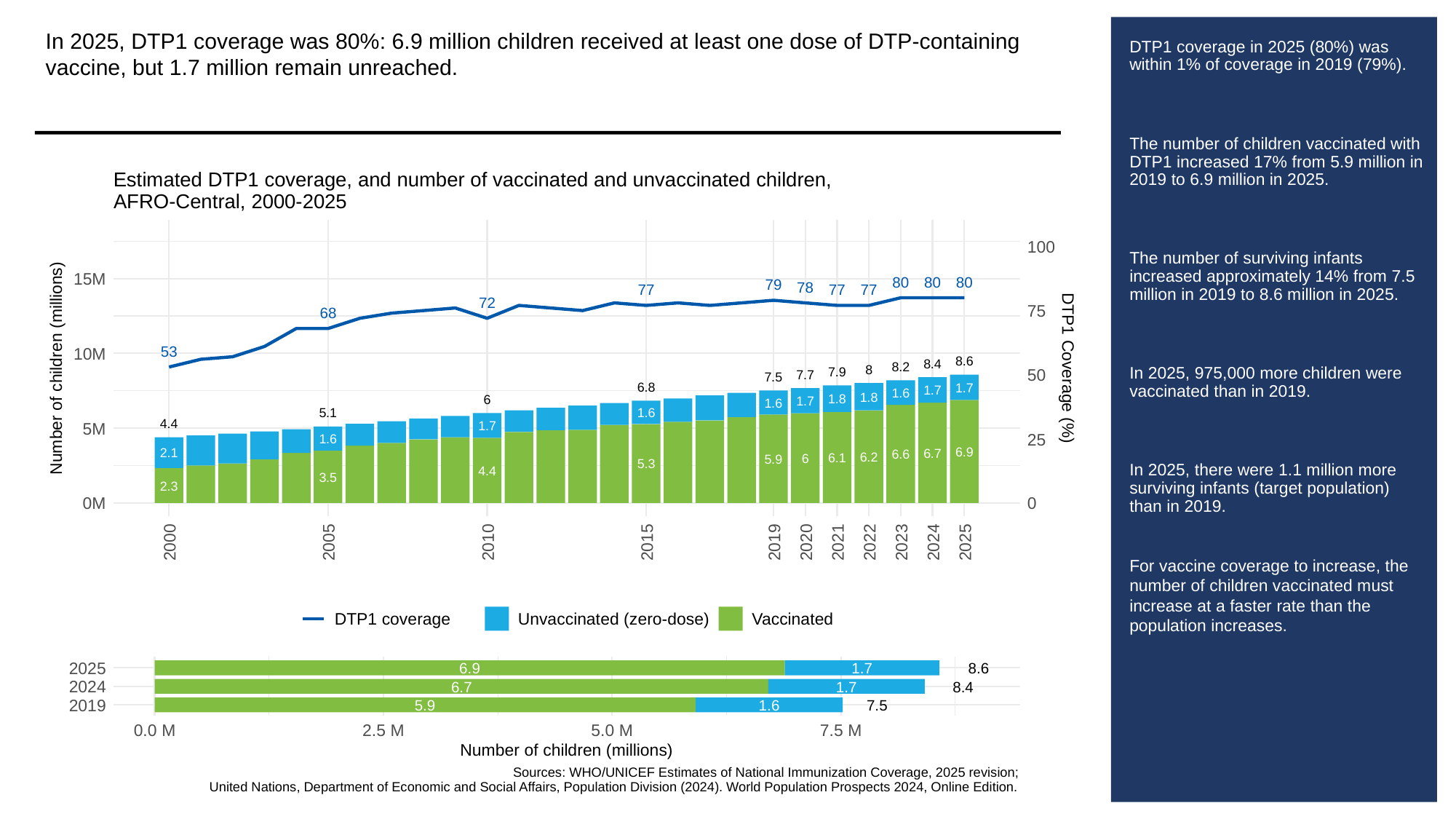

In 2025, DTP1 coverage was 80%: 6.9 million children received at least one dose of DTP-containing vaccine, but 1.7 million remain unreached.
# DTP1 coverage in 2025 (80%) was within 1% of coverage in 2019 (79%).

The number of children vaccinated with DTP1 increased 17% from 5.9 million in 2019 to 6.9 million in 2025.

The number of surviving infants increased approximately 14% from 7.5 million in 2019 to 8.6 million in 2025.

In 2025, 975,000 more children were vaccinated than in 2019.

In 2025, there were 1.1 million more surviving infants (target population) than in 2019.

For vaccine coverage to increase, the number of children vaccinated must increase at a faster rate than the population increases.

Estimated DTP1 coverage, and number of vaccinated and unvaccinated children,
AFRO-Central, 2000-2025

100

15M
80
80
80

79
78
77
77
77
72

75
68

53
10M

8.6
8.4
8.2
Number of children (millions)
DTP1 Coverage (%)
8
7.9
50
7.7
7.5

6.8
1.7

1.7

1.6

1.8

1.8
6

1.7
1.6

1.6

5.1

4.4

1.7

5M

25

1.6

6.9
2.1
6.7
6.6

6.2
6.1

6
5.9
5.3

4.4

3.5
2.3
0M
0

2000
2005
2010
2015
2019
2020
2021
2022
2023
2024
2025

DTP1 coverage
Unvaccinated (zero-dose)
Vaccinated

2025
6.9
1.7
8.6

2024
6.7
1.7
8.4

2019
5.9
1.6
7.5

0.0 M
2.5 M
5.0 M
7.5 M
Number of children (millions)
Sources: WHO/UNICEF Estimates of National Immunization Coverage, 2025 revision;
United Nations, Department of Economic and Social Affairs, Population Division (2024). World Population Prospects 2024, Online Edition.